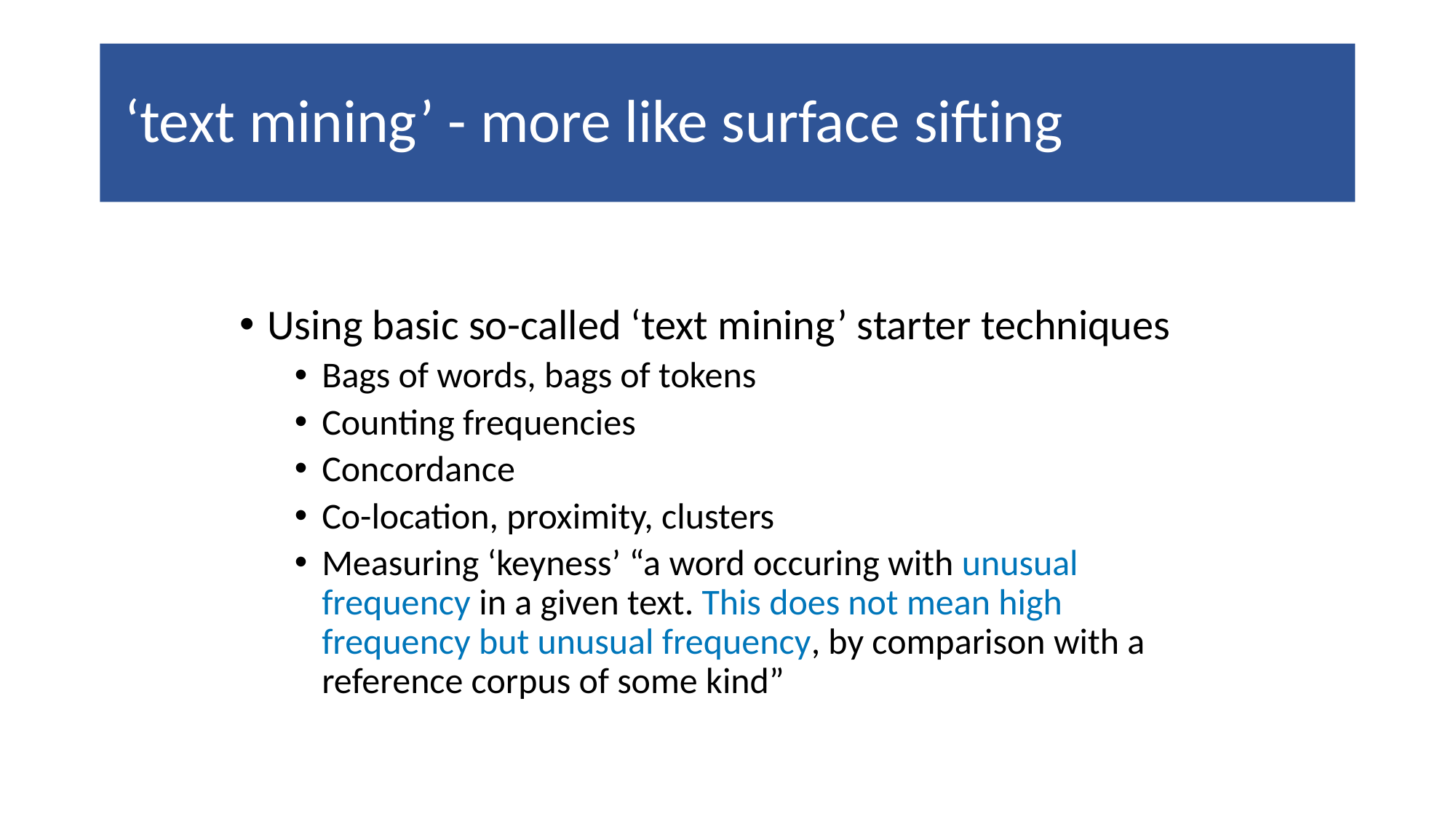

# ‘text mining’ - more like surface sifting
Using basic so-called ‘text mining’ starter techniques
Bags of words, bags of tokens
Counting frequencies
Concordance
Co-location, proximity, clusters
Measuring ‘keyness’ “a word occuring with unusual frequency in a given text. This does not mean high frequency but unusual frequency, by comparison with a reference corpus of some kind”